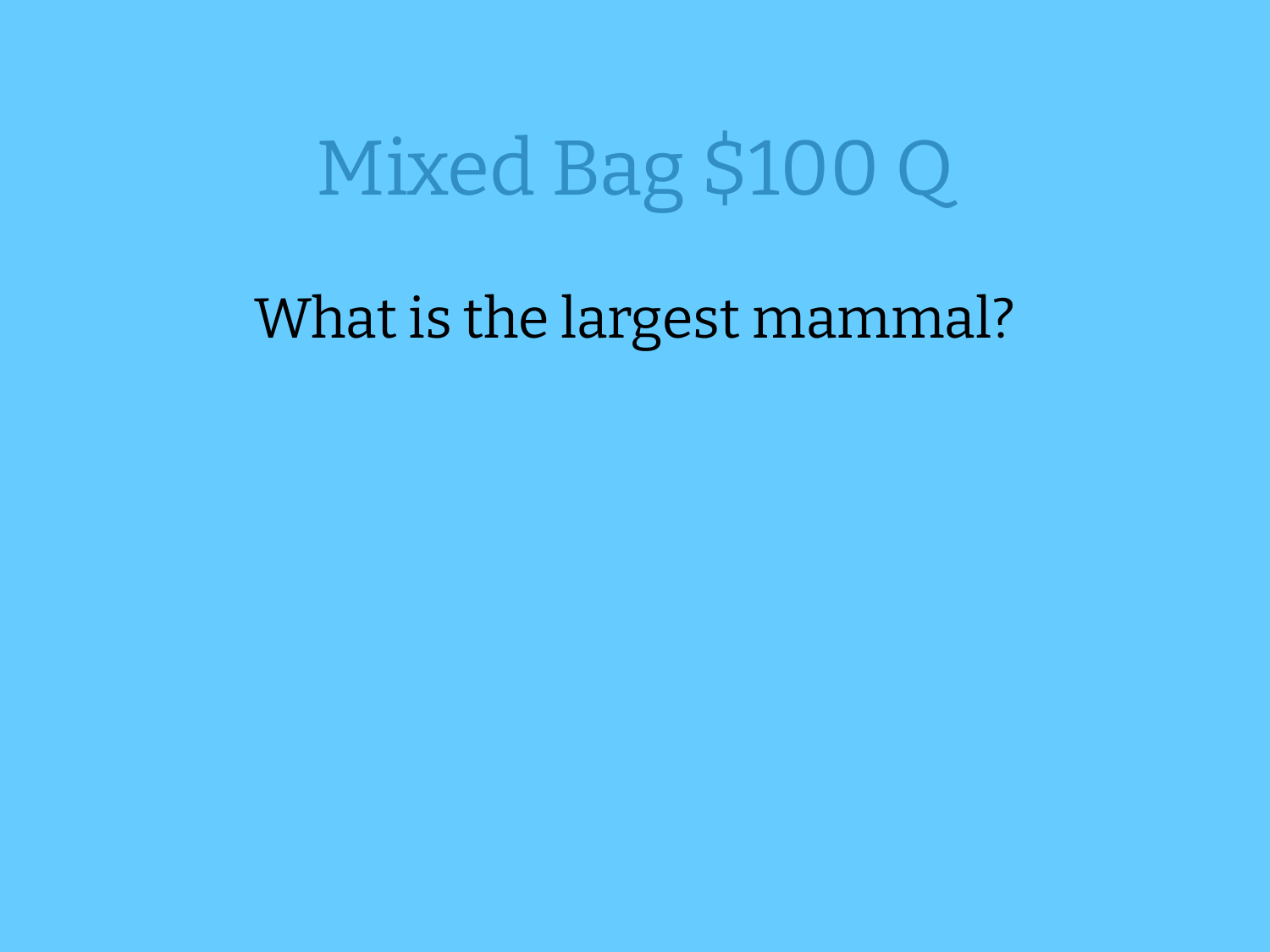

# Mixed Bag $100 Q
What is the largest mammal?